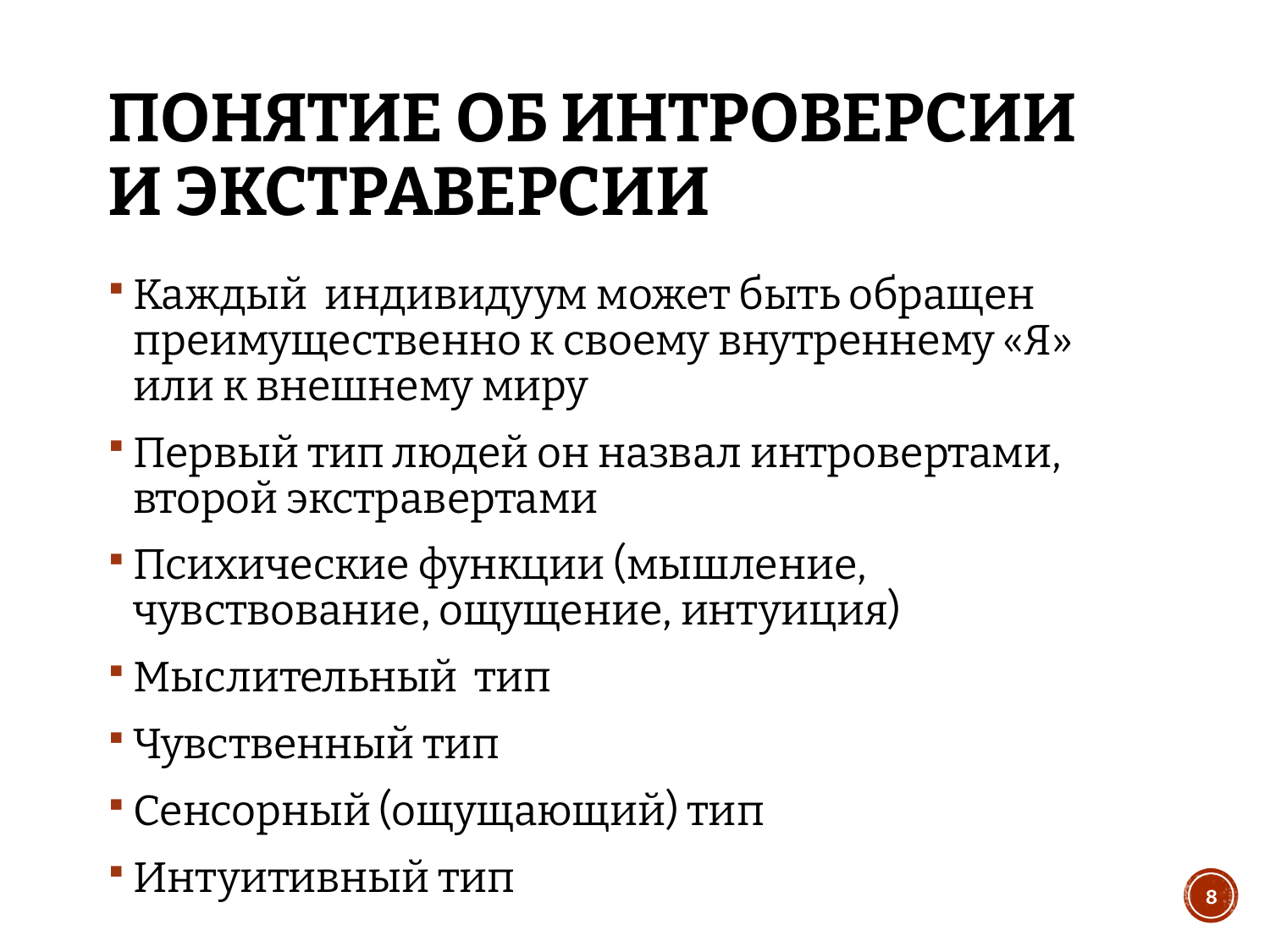

# Понятие об интроверсии и экстраверсии
Каждый  индивидуум может быть обращен преимущественно к своему внутреннему «Я» или к внешнему миру
Первый тип людей он назвал интровертами, второй экстравертами
Психические функции (мышление, чувствование, ощущение, интуиция)
Мыслительный  тип
Чувственный тип
Сенсорный (ощущающий) тип
Интуитивный тип
8